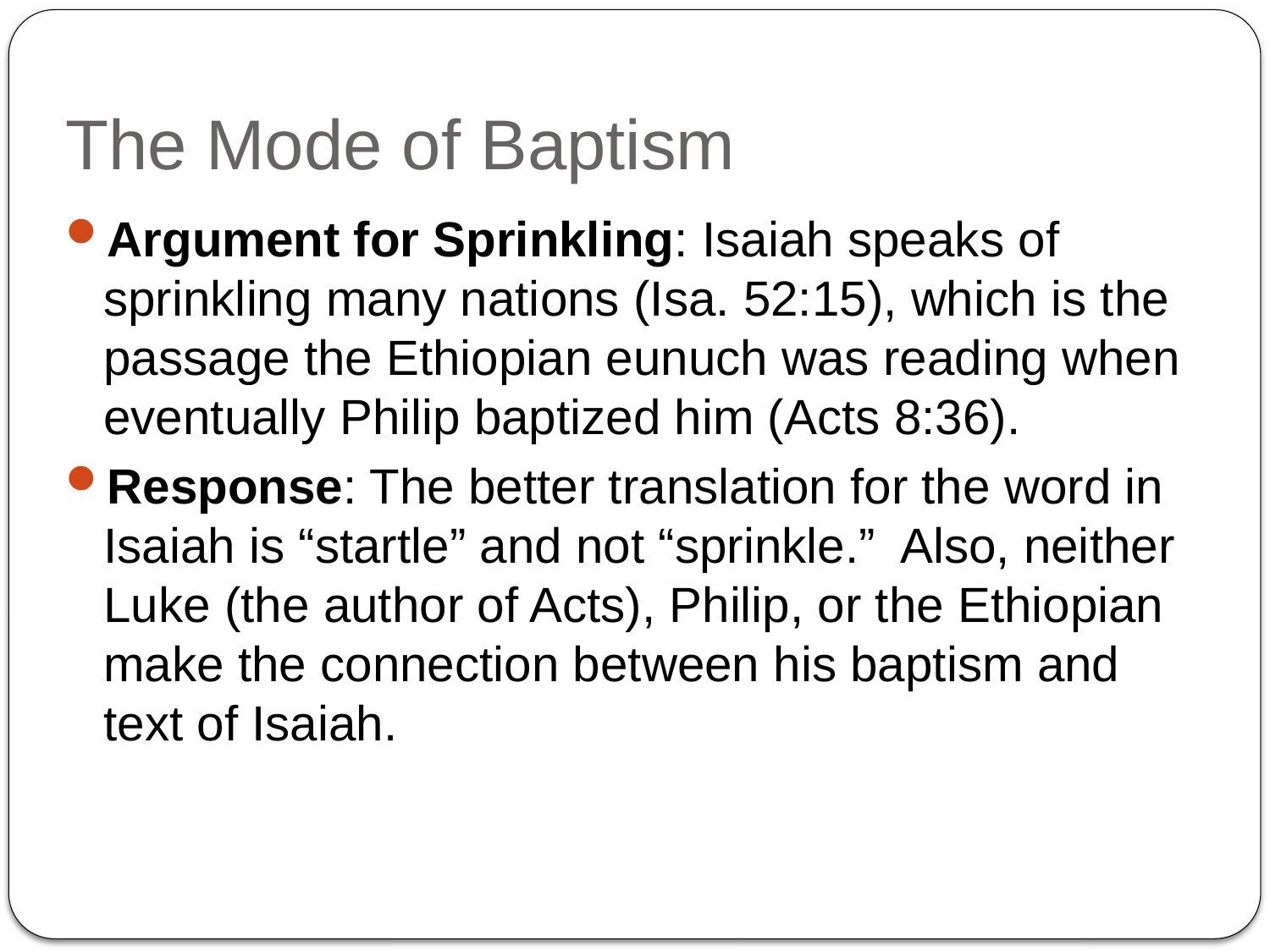

# The Mode of Baptism
Argument for Sprinkling: Isaiah speaks of sprinkling many nations (Isa. 52:15), which is the passage the Ethiopian eunuch was reading when eventually Philip baptized him (Acts 8:36).
Response: The better translation for the word in Isaiah is “startle” and not “sprinkle.”  Also, neither Luke (the author of Acts), Philip, or the Ethiopian make the connection between his baptism and text of Isaiah.